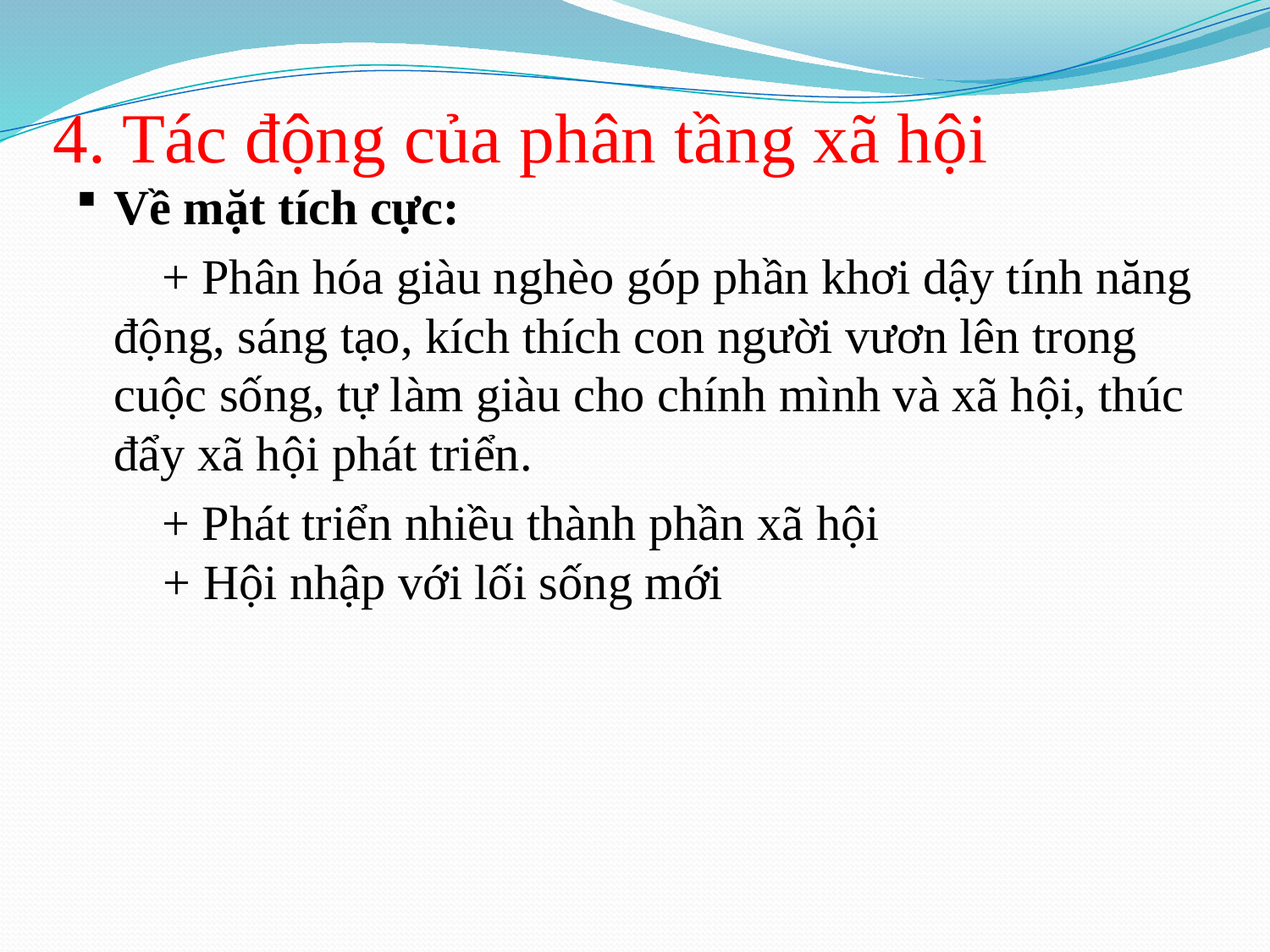

# 4. Tác động của phân tầng xã hội
Về mặt tích cực:
       + Phân hóa giàu nghèo góp phần khơi dậy tính năng động, sáng tạo, kích thích con người vươn lên trong cuộc sống, tự làm giàu cho chính mình và xã hội, thúc đẩy xã hội phát triển.
       + Phát triển nhiều thành phần xã hội
    + Hội nhập với lối sống mới